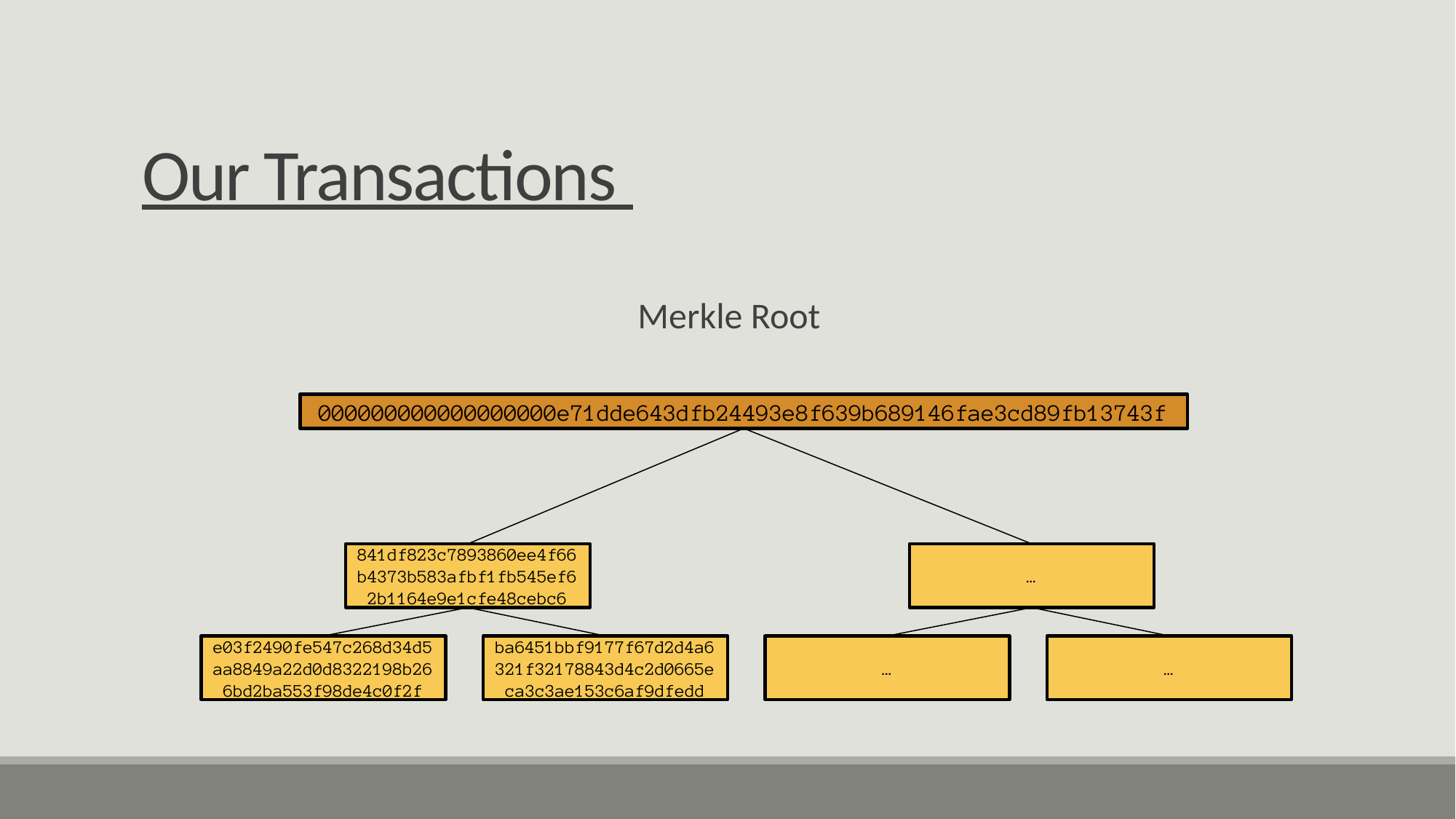

# Our Transactions

Merkle Root
000000000000000000e71dde643dfb24493e8f639b689146fae3cd89fb13743f
841df823c7893860ee4f66b4373b583afbf1fb545ef62b1164e9e1cfe48cebc6
…
e03f2490fe547c268d34d5aa8849a22d0d8322198b266bd2ba553f98de4c0f2f
ba6451bbf9177f67d2d4a6321f32178843d4c2d0665eca3c3ae153c6af9dfedd
…
…